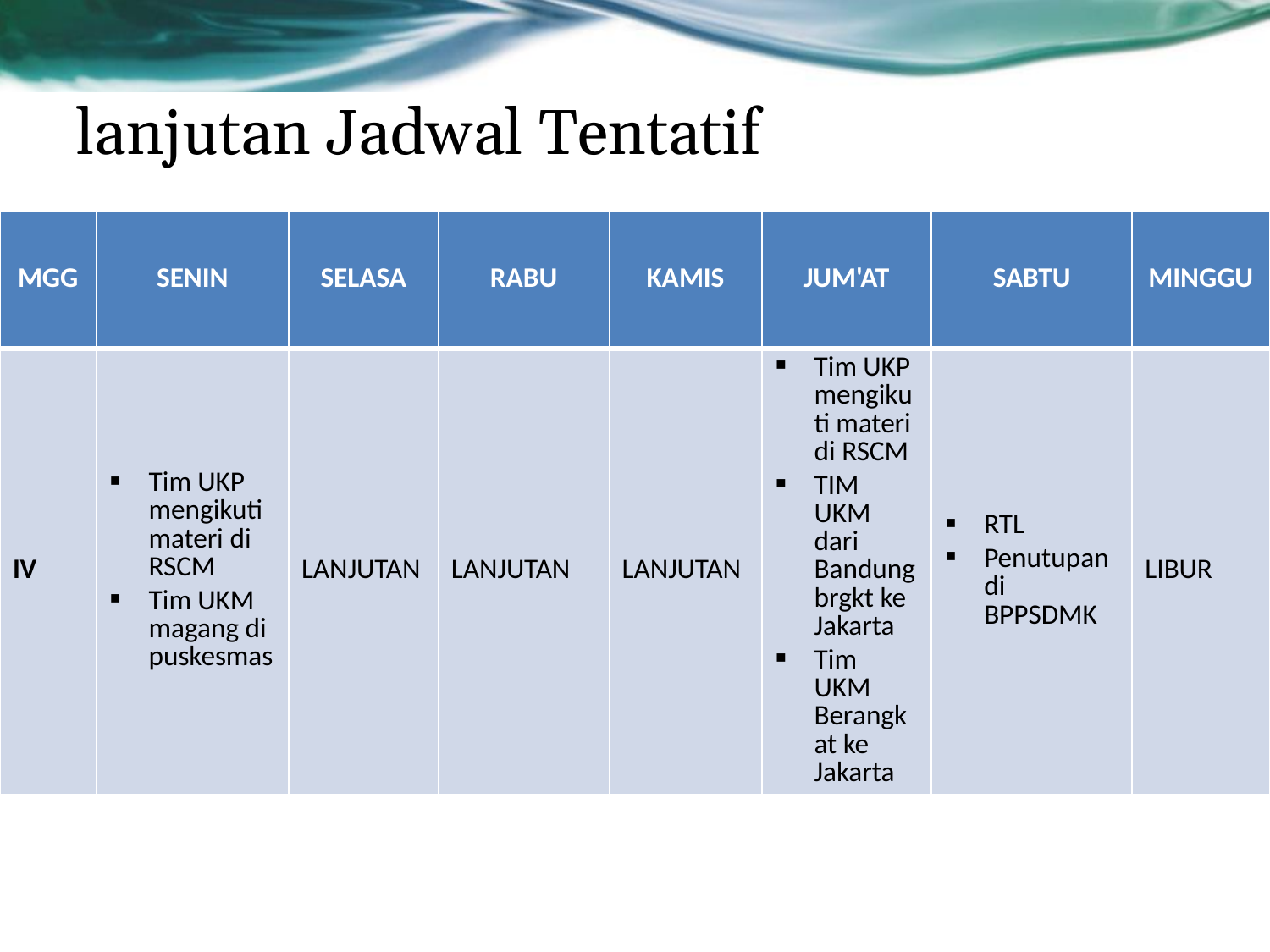

# lanjutan Jadwal Tentatif
| MGG | SENIN | SELASA | RABU | KAMIS | JUM'AT | SABTU | MINGGU |
| --- | --- | --- | --- | --- | --- | --- | --- |
| IV | Tim UKP mengikuti materi di RSCM Tim UKM magang di puskesmas | LANJUTAN | LANJUTAN | LANJUTAN | Tim UKP mengikuti materi di RSCM TIM UKM dari Bandung brgkt ke Jakarta Tim UKM Berangkat ke Jakarta | RTL Penutupan di BPPSDMK | LIBUR |